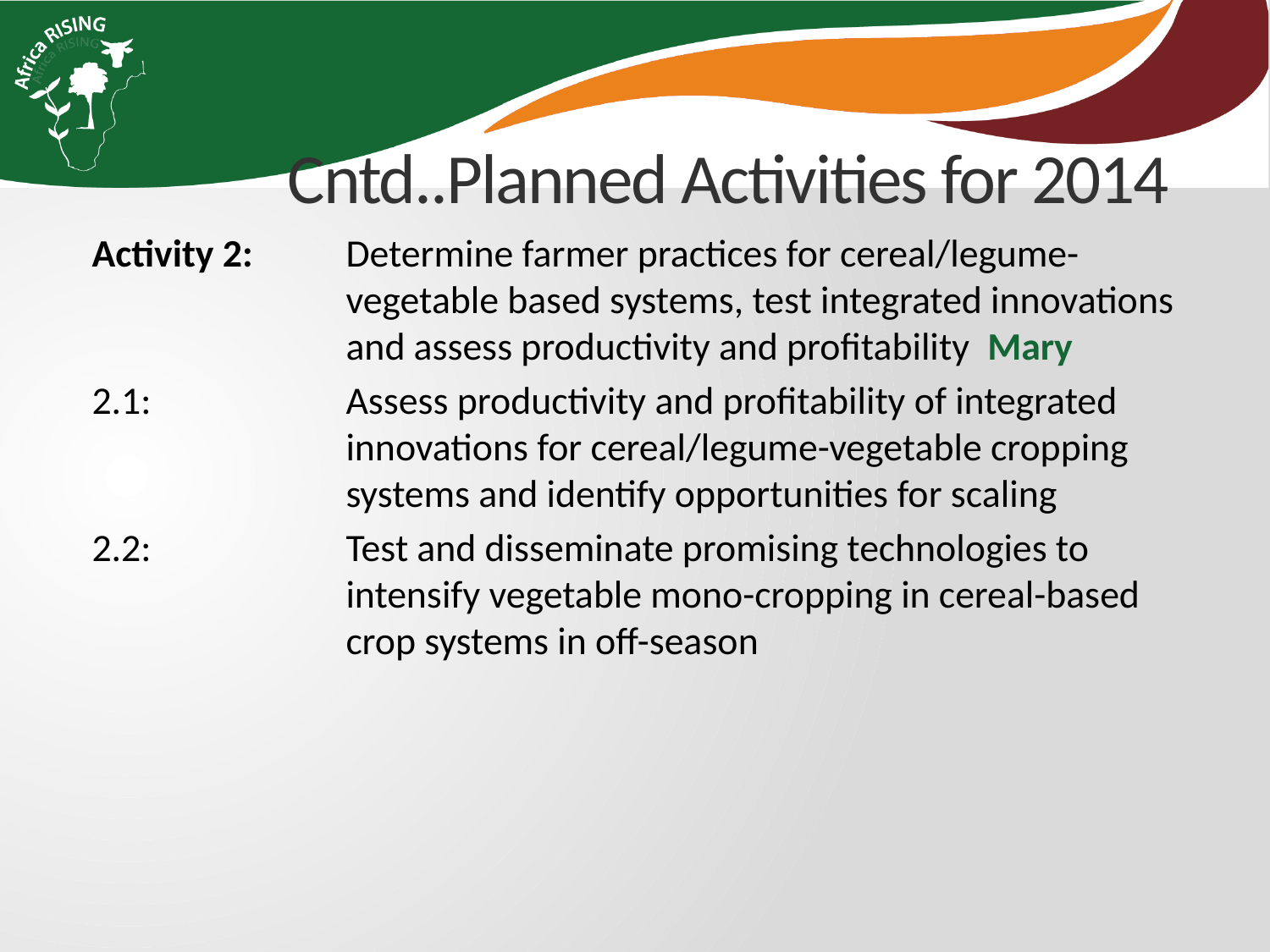

# Cntd..Planned Activities for 2014
Activity 2: 	Determine farmer practices for cereal/legume-			vegetable based systems, test integrated innovations 		and assess productivity and profitability  Mary
2.1: 		Assess productivity and profitability of integrated 		innovations for cereal/legume-vegetable cropping 		systems and identify opportunities for scaling
2.2: 		Test and disseminate promising technologies to 			intensify vegetable mono-cropping in cereal-based 		crop systems in off-season